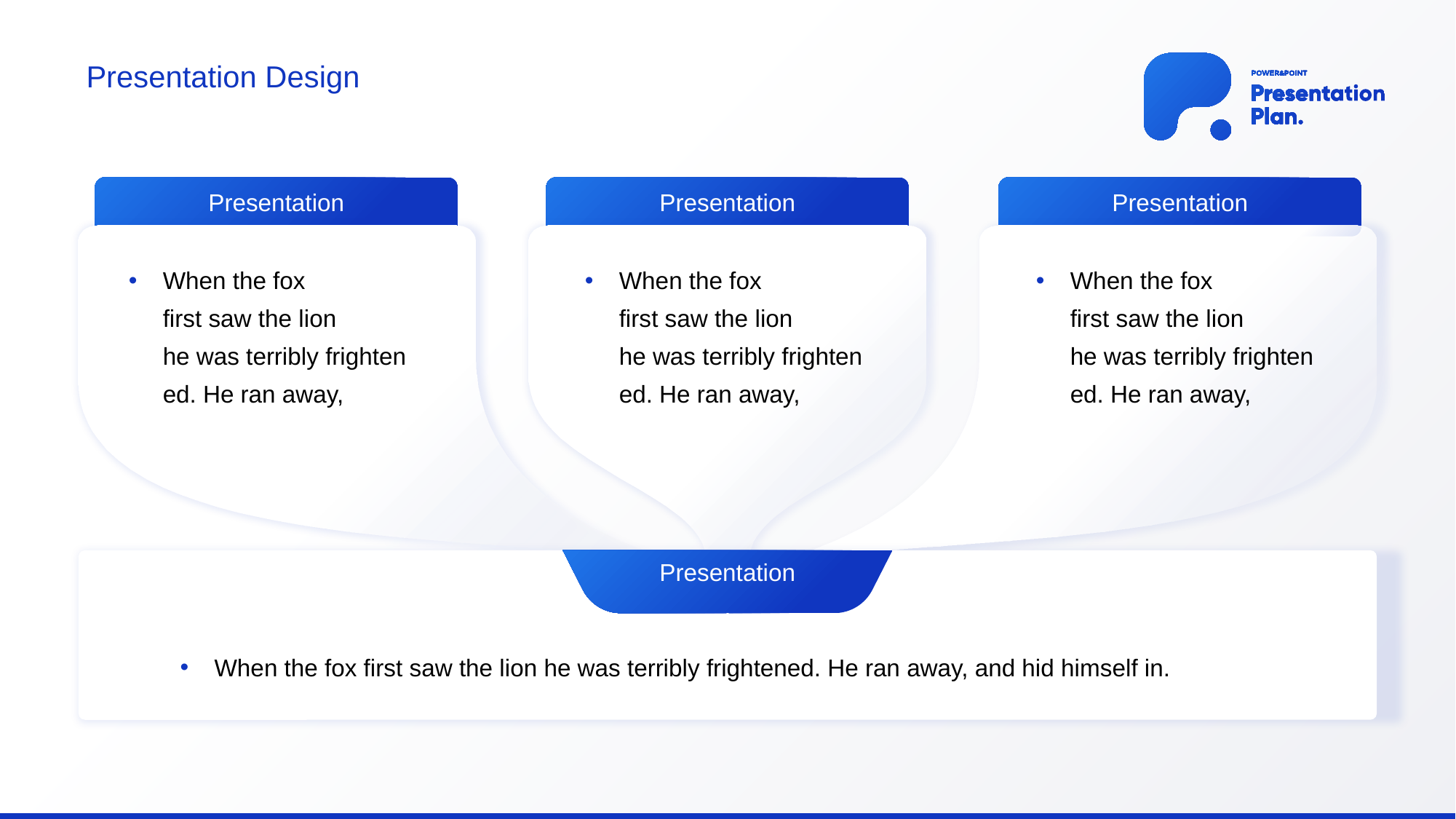

Presentation Design

Presentation
Presentation
Presentation

When the fox first saw the lion he was terribly frightened. He ran away,
When the fox first saw the lion he was terribly frightened. He ran away,
When the fox first saw the lion he was terribly frightened. He ran away,

Presentation
When the fox first saw the lion he was terribly frightened. He ran away, and hid himself in.